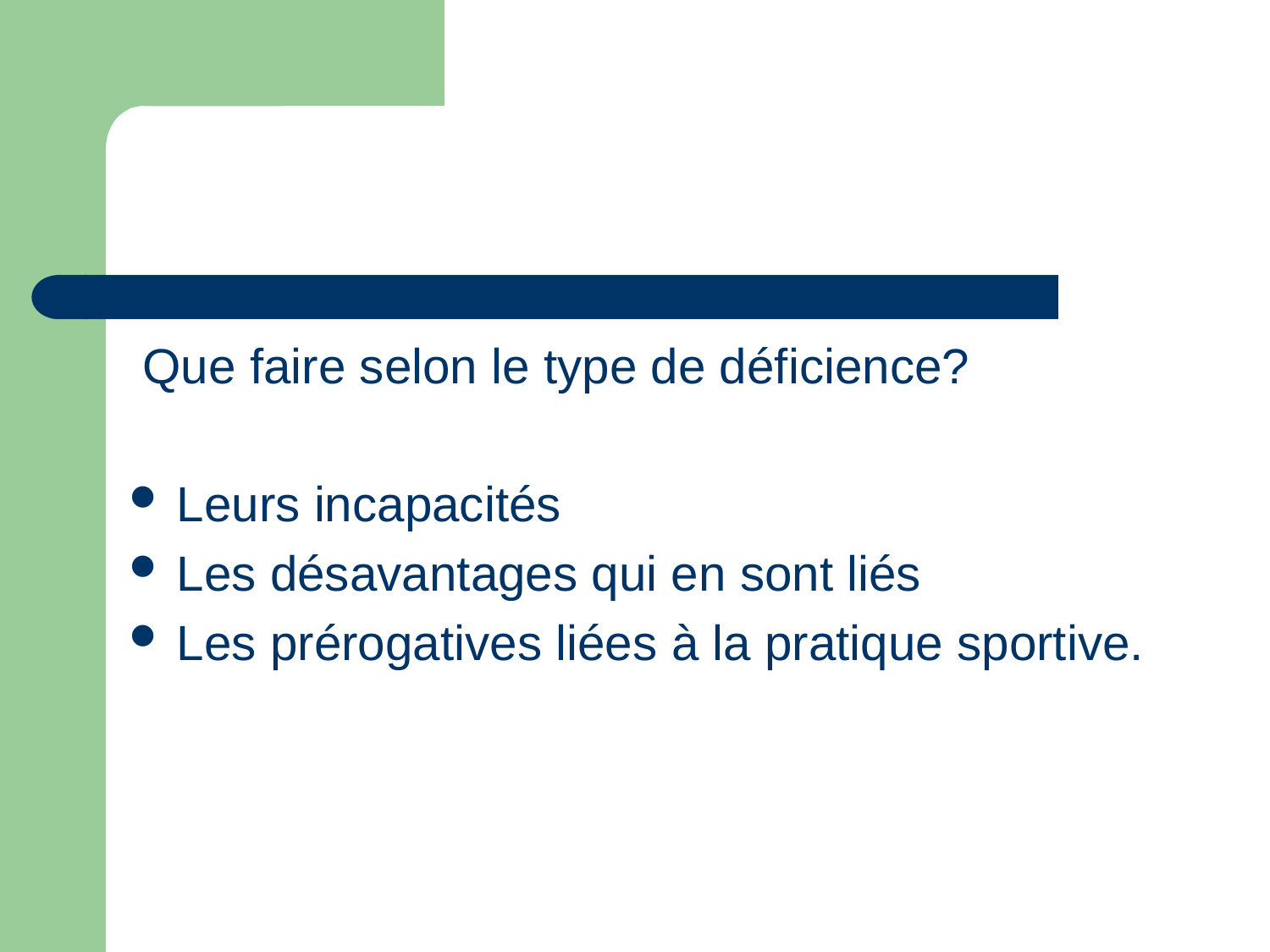

Que faire selon le type de déficience?

Leurs incapacités
Les désavantages qui en sont liés
Les prérogatives liées à la pratique sportive.